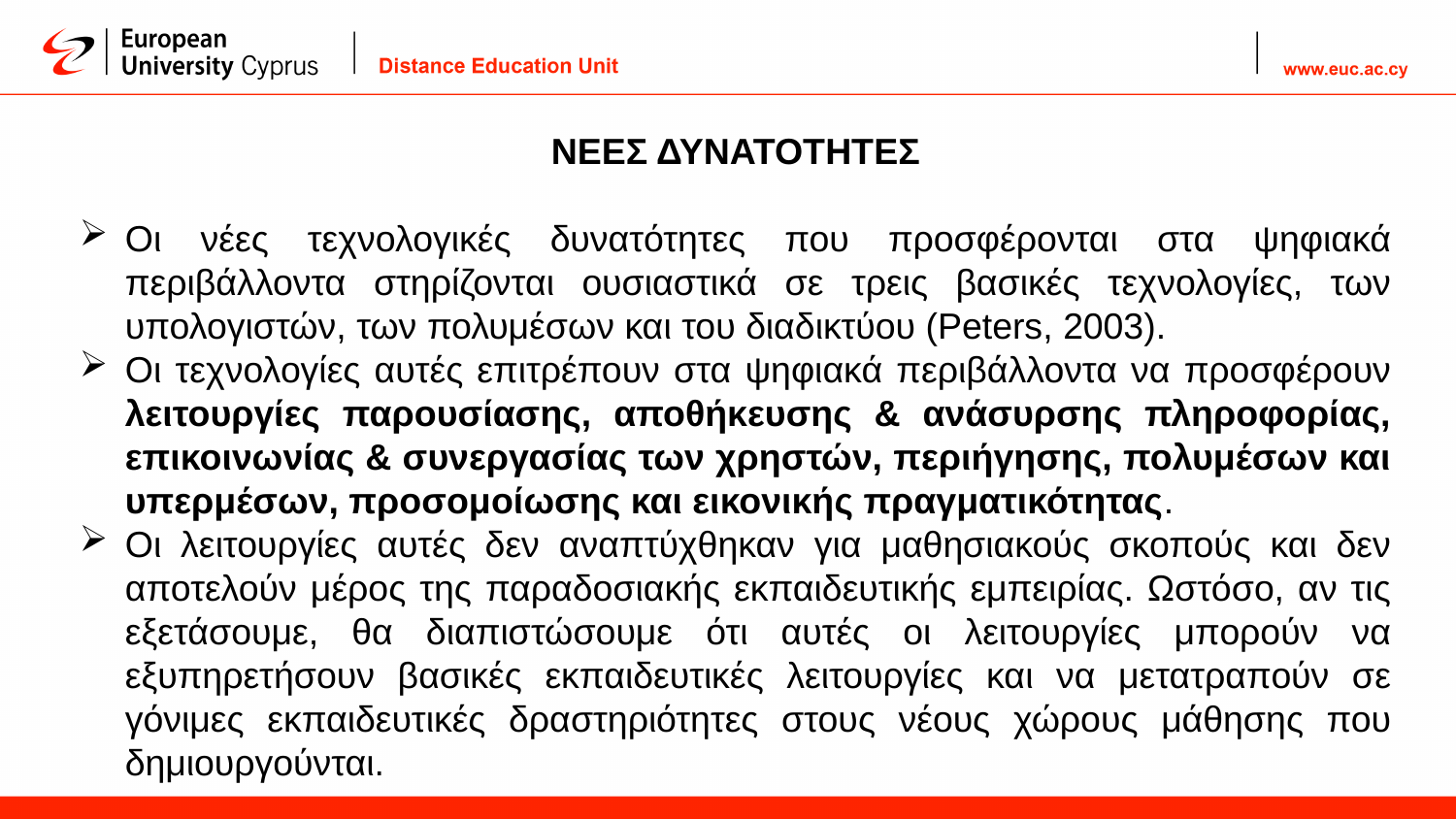

ΝΕΕΣ ΔΥΝΑΤΟΤΗΤΕΣ

Οι νέες τεχνολογικές δυνατότητες που προσφέρονται στα ψηφιακά περιβάλλοντα στηρίζονται ουσιαστικά σε τρεις βασικές τεχνολογίες, των υπολογιστών, των πολυμέσων και του διαδικτύου (Peters, 2003).
Οι τεχνολογίες αυτές επιτρέπουν στα ψηφιακά περιβάλλοντα να προσφέρουν λειτουργίες παρουσίασης, αποθήκευσης & ανάσυρσης πληροφορίας, επικοινωνίας & συνεργασίας των χρηστών, περιήγησης, πολυμέσων και υπερμέσων, προσομοίωσης και εικονικής πραγματικότητας.
Οι λειτουργίες αυτές δεν αναπτύχθηκαν για μαθησιακούς σκοπούς και δεν αποτελούν μέρος της παραδοσιακής εκπαιδευτικής εμπειρίας. Ωστόσο, αν τις εξετάσουμε, θα διαπιστώσουμε ότι αυτές οι λειτουργίες μπορούν να εξυπηρετήσουν βασικές εκπαιδευτικές λειτουργίες και να μετατραπούν σε γόνιμες εκπαιδευτικές δραστηριότητες στους νέους χώρους μάθησης που δημιουργούνται.